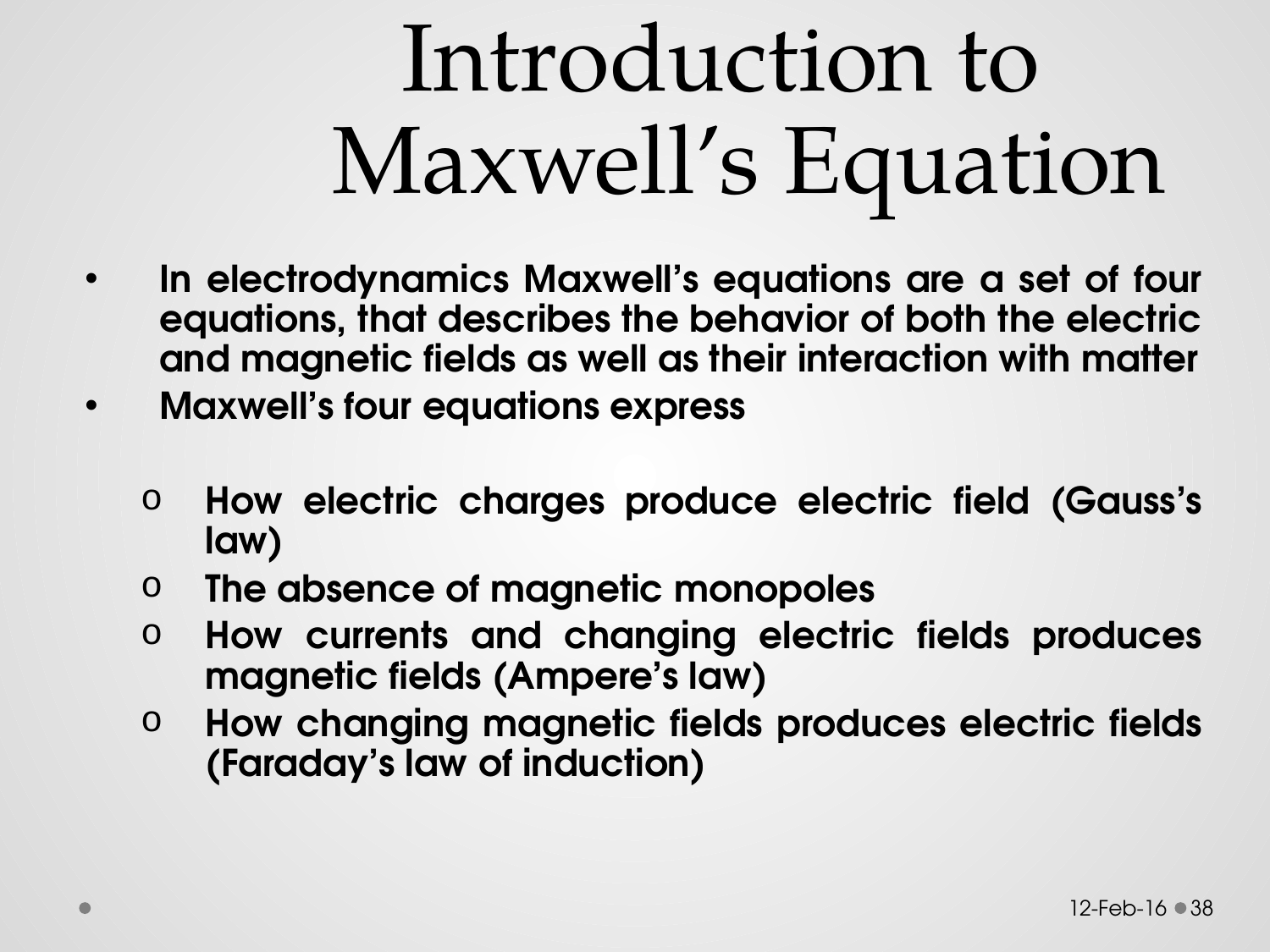

# Introduction to Maxwell’s Equation
In electrodynamics Maxwell’s equations are a set of four equations, that describes the behavior of both the electric and magnetic fields as well as their interaction with matter
Maxwell’s four equations express

How electric charges produce electric field (Gauss’s law)
The absence of magnetic monopoles
How currents and changing electric fields produces magnetic fields (Ampere’s law)
How changing magnetic fields produces electric fields (Faraday’s law of induction)
12-Feb-16
38